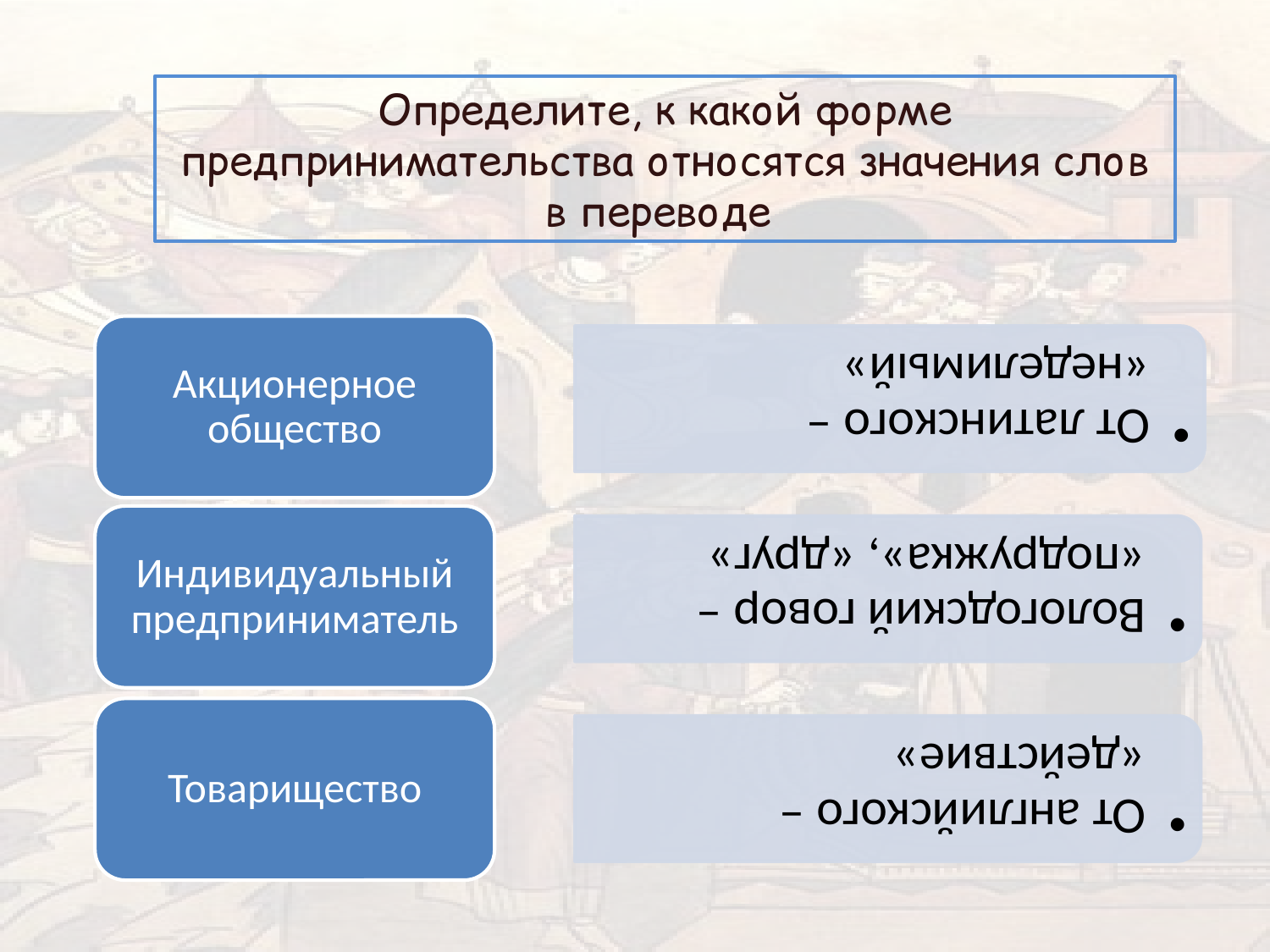

Определите, к какой форме предпринимательства относятся значения слов в переводе
От английского – «действие»
Акционерное общество
От латинского – «неделимый»
Индивидуальный предприниматель
Вологодский говор – «подружка», «друг»
Товарищество